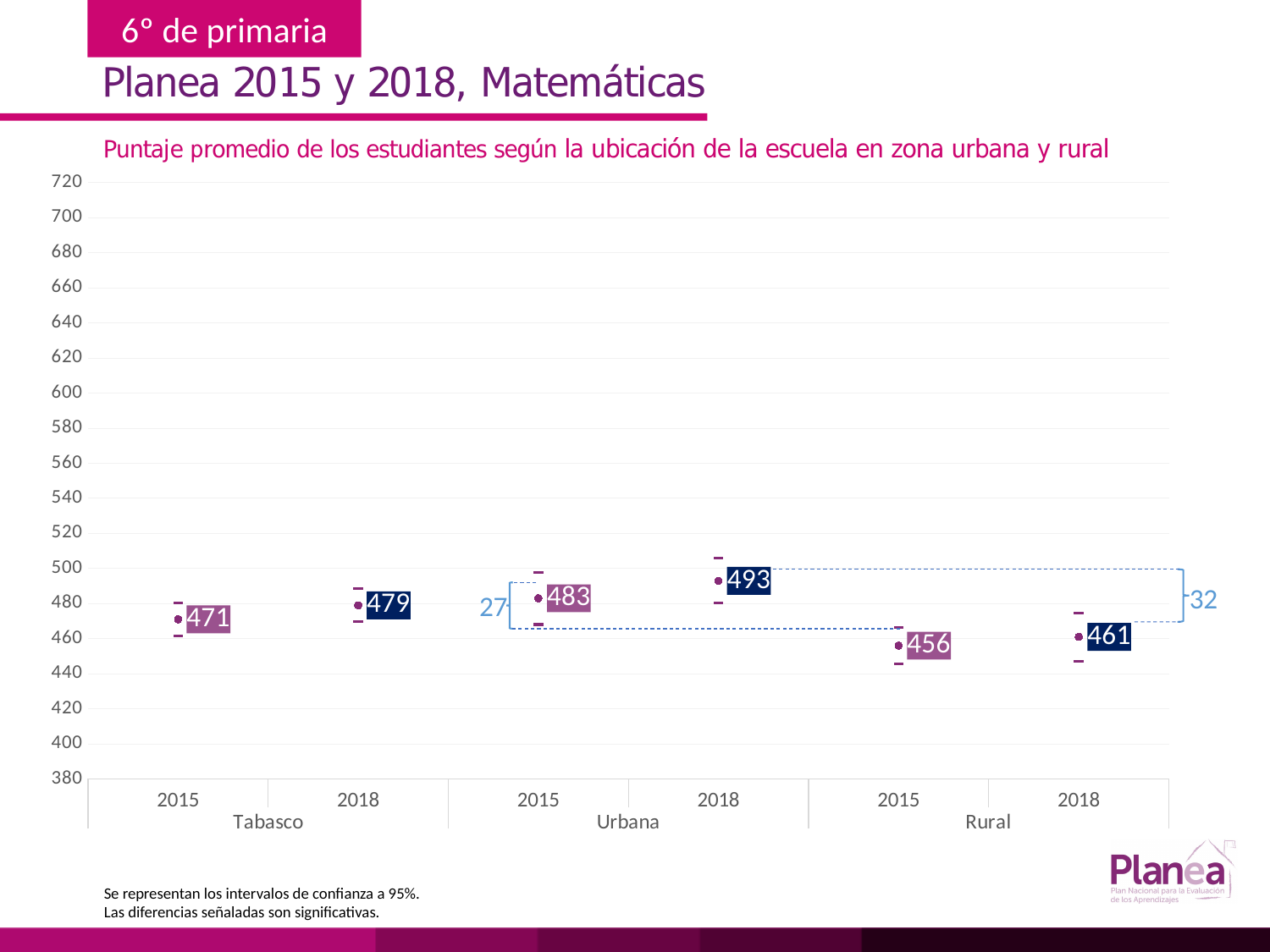

Planea 2015 y 2018, Matemáticas

Puntaje promedio de los estudiantes según la ubicación de la escuela en zona urbana y rural

### Chart

| Category |  |  |  |
|---|---|---|---|
| 2015 | 461.448 | 480.552 | 471.0 |
| 2018 | 469.647 | 488.353 | 479.0 |
| 2015 | 468.075 | 497.925 | 483.0 |
| 2018 | 480.264 | 505.736 | 493.0 |
| 2015 | 445.652 | 466.348 | 456.0 |
| 2018 | 447.269 | 474.731 | 461.0 |
32

27
Se representan los intervalos de confianza a 95%.
Las diferencias señaladas son significativas.